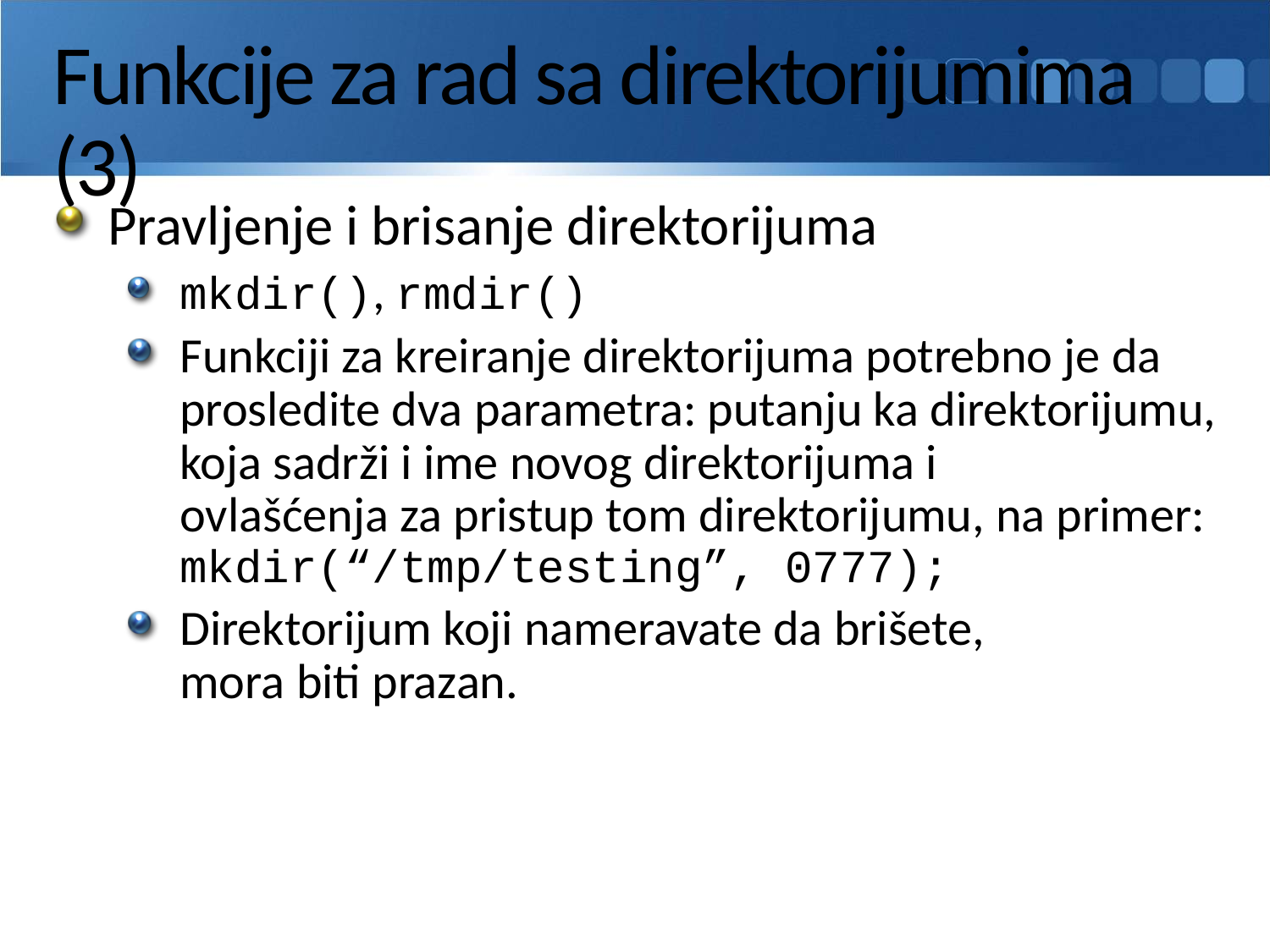

# Funkcije za rad sa direktorijumima (3)
Pravljenje i brisanje direktorijuma
mkdir(), rmdir()
Funkciji za kreiranje direktorijuma potrebno je da prosledite dva parametra: putanju ka direktorijumu, koja sadrži i ime novog direktorijuma i
ovlašćenja za pristup tom direktorijumu, na primer:
mkdir(“/tmp/testing”, 0777);
Direktorijum koji nameravate da brišete,
mora biti prazan.